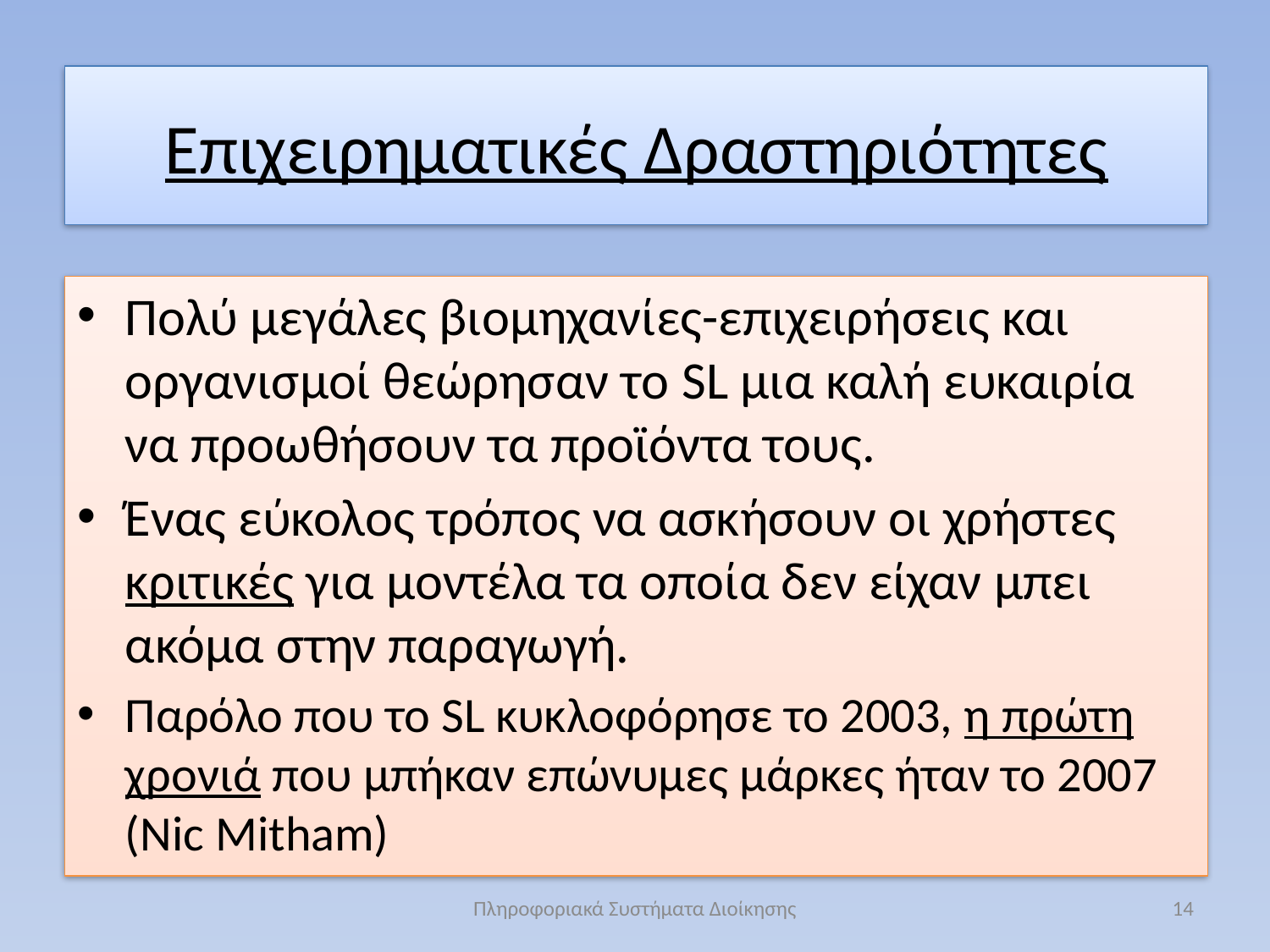

# Επιχειρηματικές Δραστηριότητες
Πολύ μεγάλες βιομηχανίες-επιχειρήσεις και οργανισμοί θεώρησαν το SL μια καλή ευκαιρία να προωθήσουν τα προϊόντα τους.
Ένας εύκολος τρόπος να ασκήσουν οι χρήστες κριτικές για μοντέλα τα οποία δεν είχαν μπει ακόμα στην παραγωγή.
Παρόλο που το SL κυκλοφόρησε το 2003, η πρώτη χρονιά που μπήκαν επώνυμες μάρκες ήταν το 2007 (Nic Mitham)

Πληροφοριακά Συστήματα Διοίκησης
14